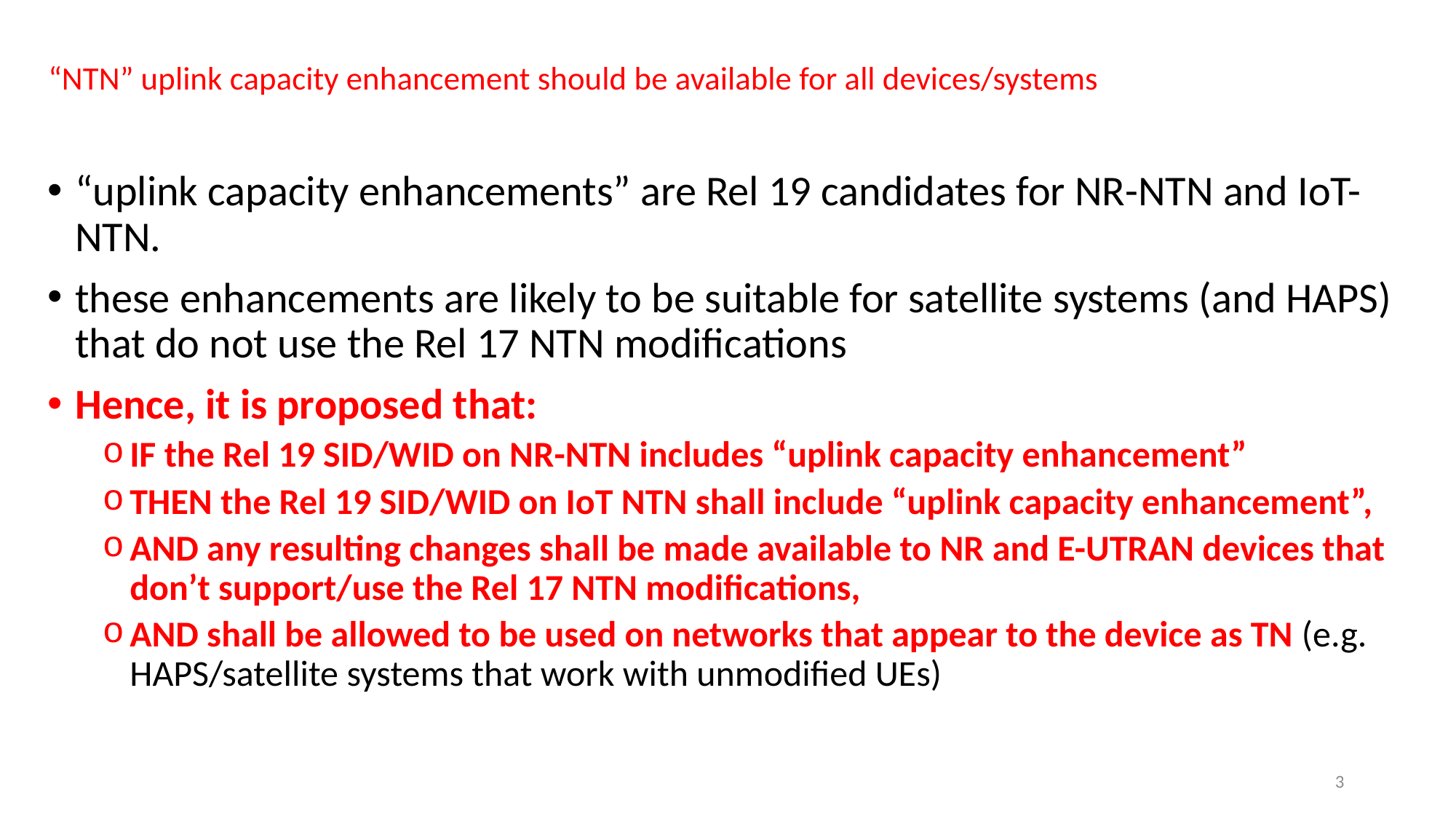

# “NTN” uplink capacity enhancement should be available for all devices/systems
“uplink capacity enhancements” are Rel 19 candidates for NR-NTN and IoT-NTN.
these enhancements are likely to be suitable for satellite systems (and HAPS) that do not use the Rel 17 NTN modifications
Hence, it is proposed that:
IF the Rel 19 SID/WID on NR-NTN includes “uplink capacity enhancement”
THEN the Rel 19 SID/WID on IoT NTN shall include “uplink capacity enhancement”,
AND any resulting changes shall be made available to NR and E-UTRAN devices that don’t support/use the Rel 17 NTN modifications,
AND shall be allowed to be used on networks that appear to the device as TN (e.g. HAPS/satellite systems that work with unmodified UEs)

3